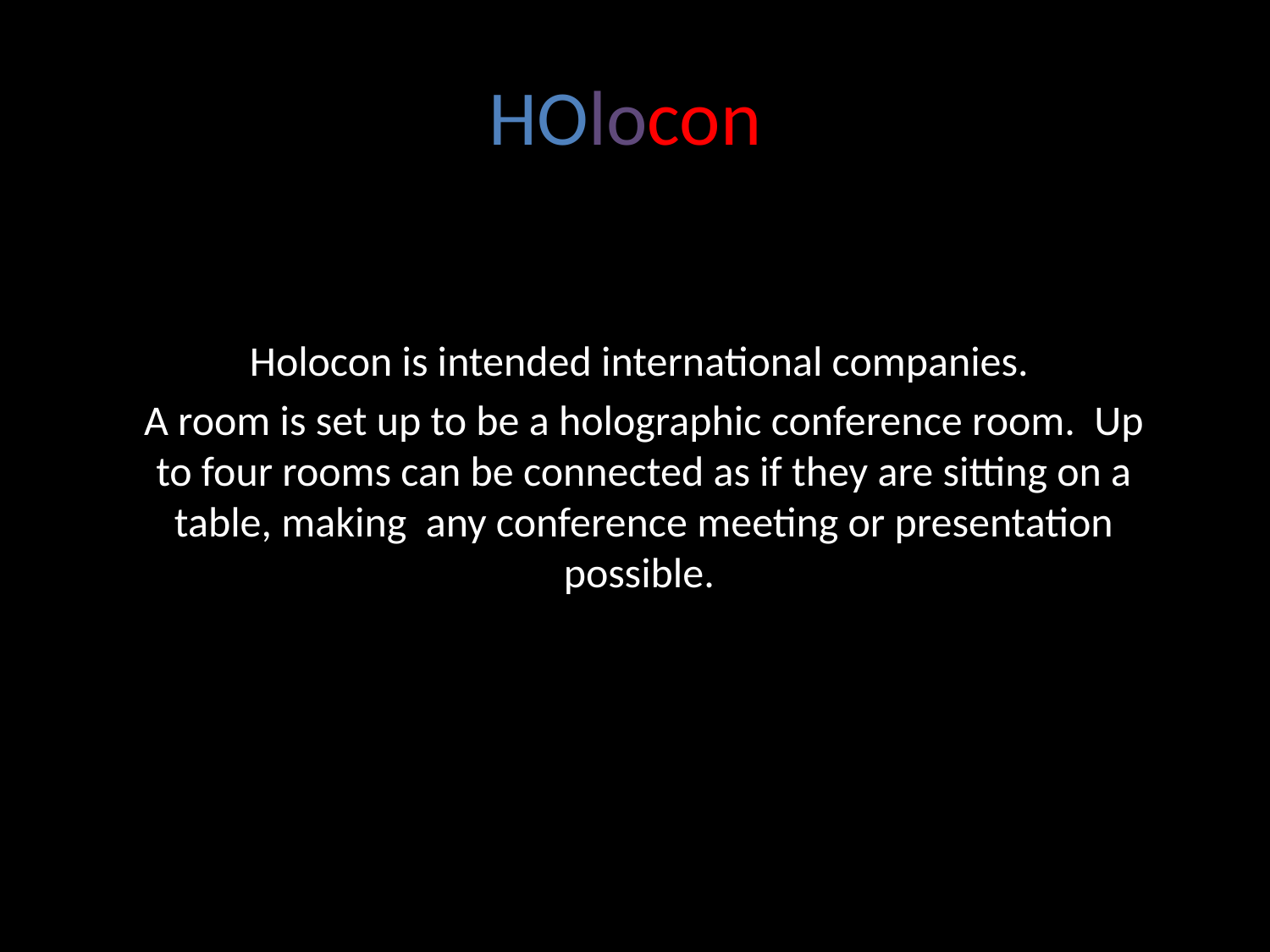

# HOlocon
Holocon is intended international companies.
A room is set up to be a holographic conference room.  Up to four rooms can be connected as if they are sitting on a table, making  any conference meeting or presentation possible.